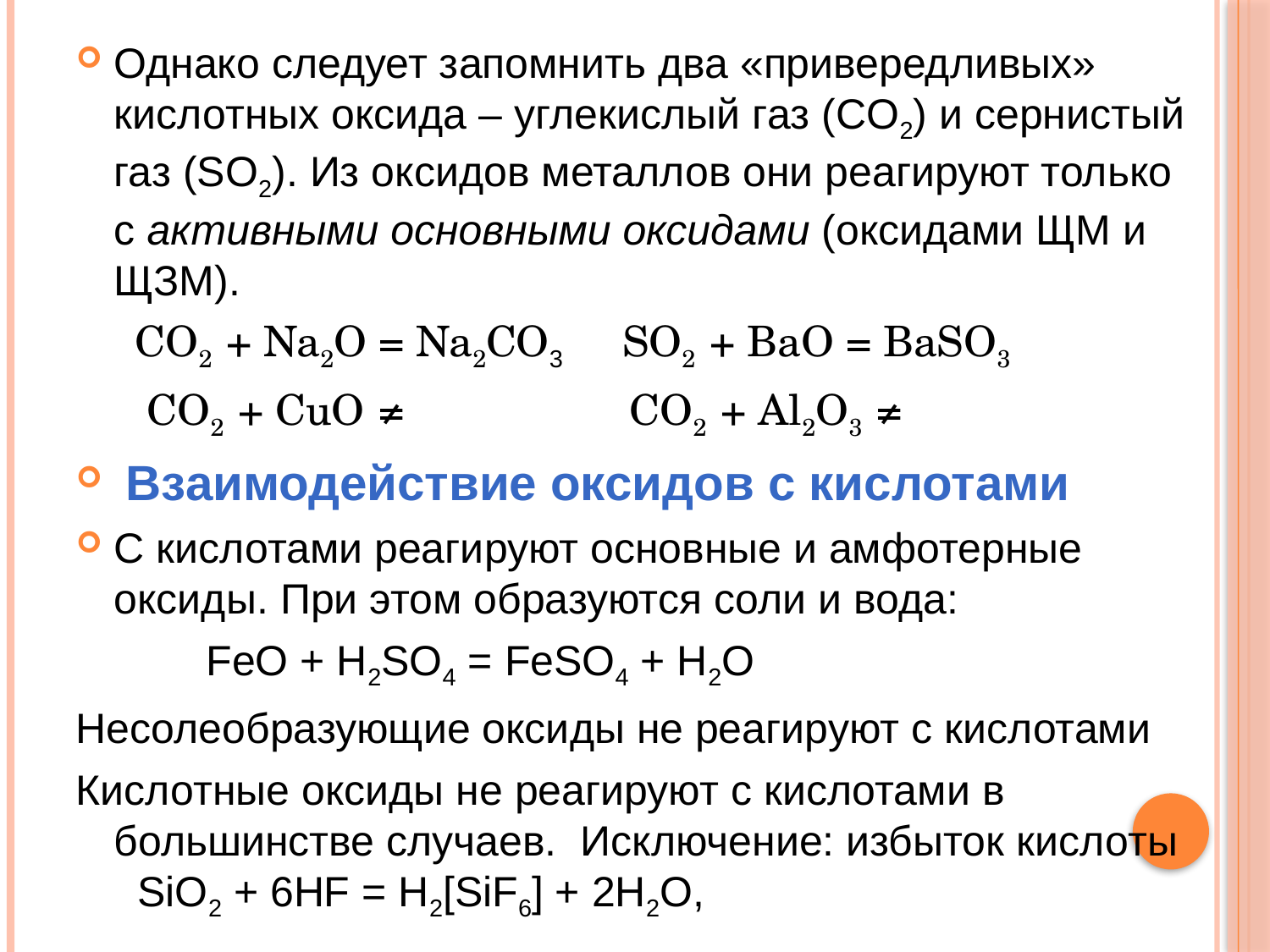

#
Однако следует запомнить два «привередливых» кислотных оксида – углекислый газ (CO2) и сернистый газ (SO2). Из оксидов металлов они реагируют только с активными основными оксидами (оксидами ЩМ и ЩЗМ).
     CO2 + Na2O = Na2CO3     SO2 + BaO = BaSO3
      CO2 + CuO ≠                   CO2 + Al2O3 ≠
 Взаимодействие оксидов с кислотами
С кислотами реагируют основные и амфотерные оксиды. При этом образуются соли и вода:
           FeO + H2SO4 = FeSO4 + H2O
Несолеобразующие оксиды не реагируют с кислотами
Кислотные оксиды не реагируют с кислотами в большинстве случаев.  Исключение: избыток кислоты   SiO2 + 6HF = H2[SiF6] + 2H2O,